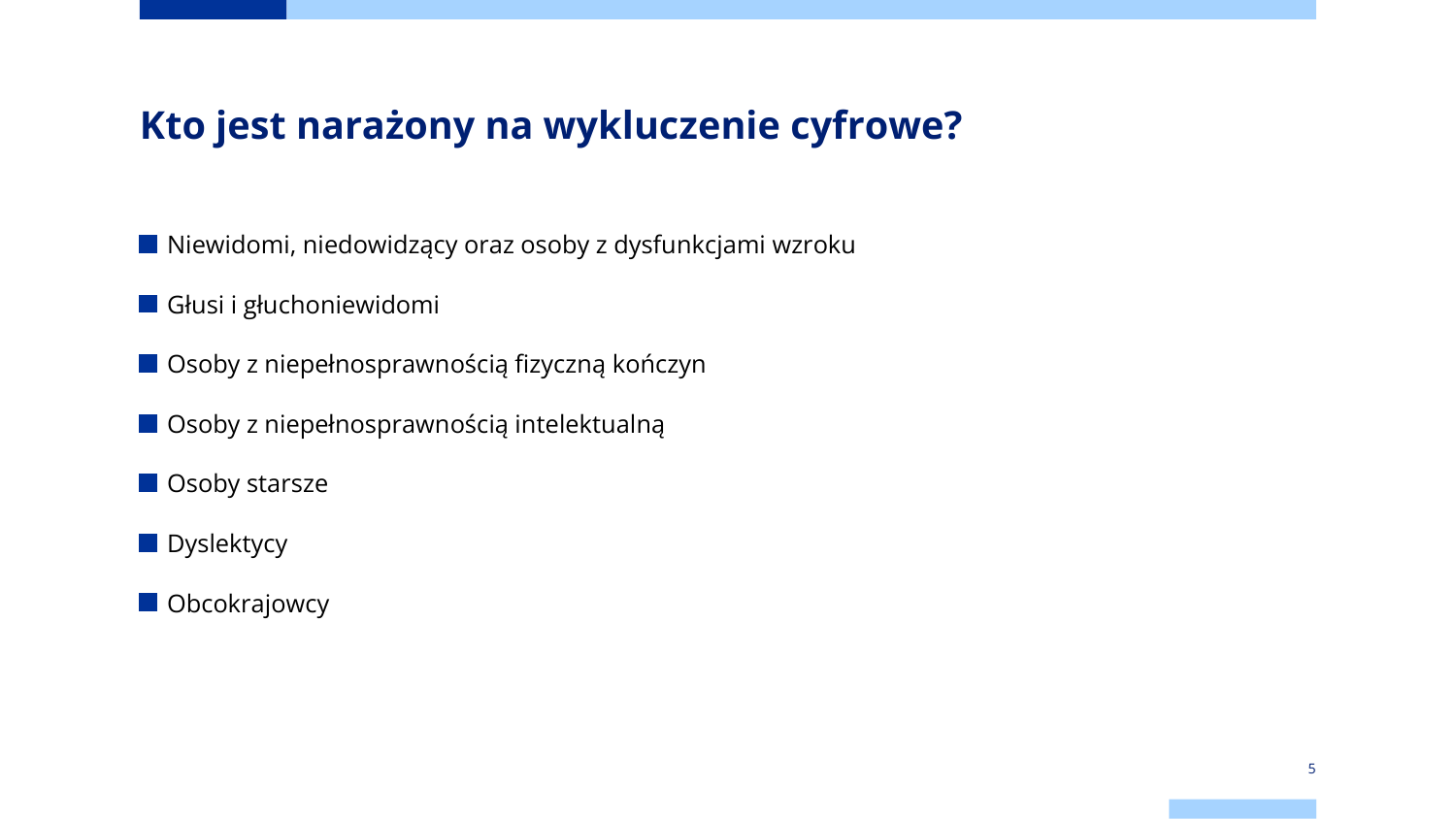

# Kto jest narażony na wykluczenie cyfrowe?
Niewidomi, niedowidzący oraz osoby z dysfunkcjami wzroku
Głusi i głuchoniewidomi
Osoby z niepełnosprawnością fizyczną kończyn
Osoby z niepełnosprawnością intelektualną
Osoby starsze
Dyslektycy
Obcokrajowcy
5